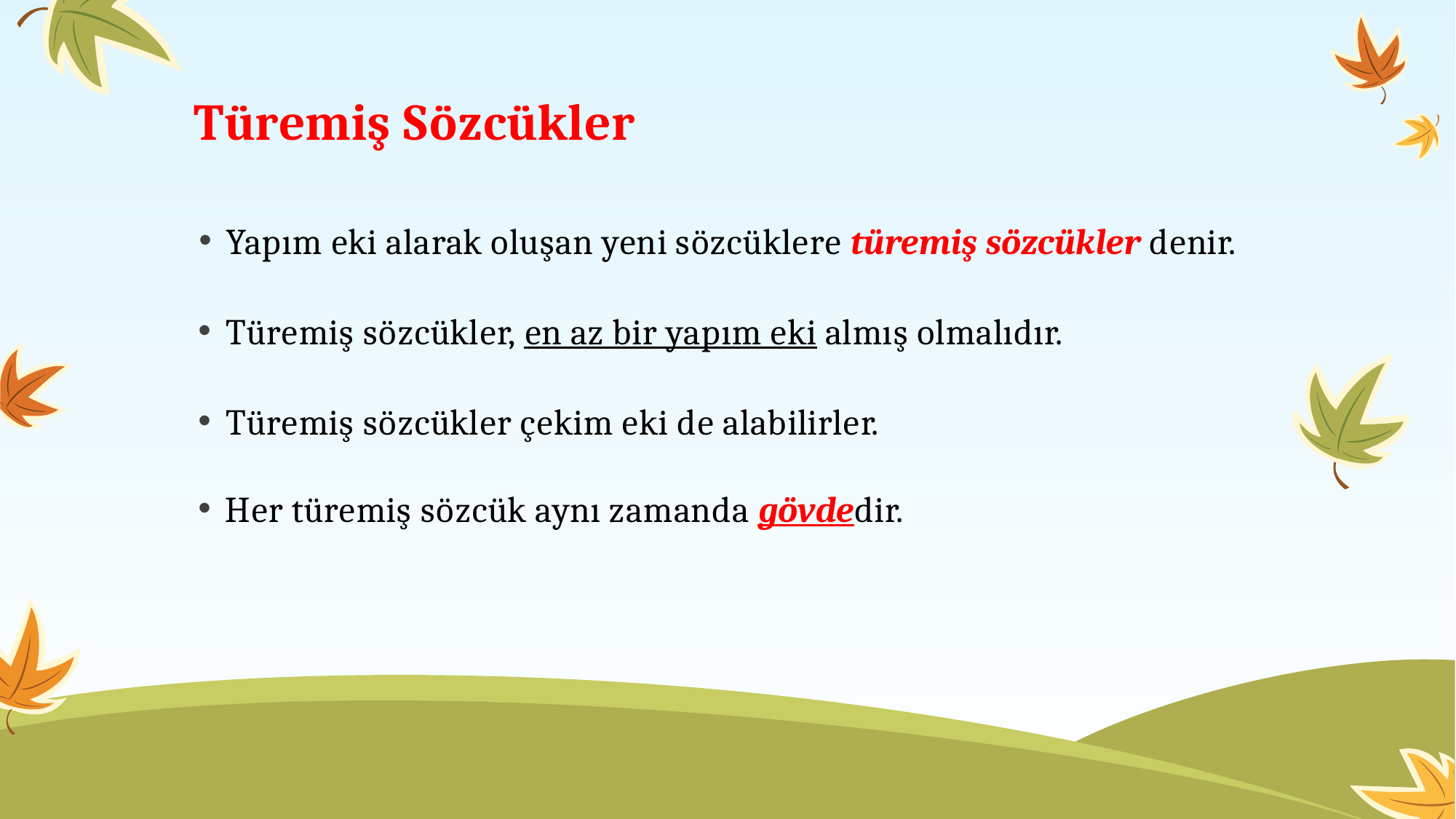

# Türemiş Sözcükler
Yapım eki alarak oluşan yeni sözcüklere türemiş sözcükler denir.
Türemiş sözcükler, en az bir yapım eki almış olmalıdır.
Türemiş sözcükler çekim eki de alabilirler.
Her türemiş sözcük aynı zamanda gövdedir.